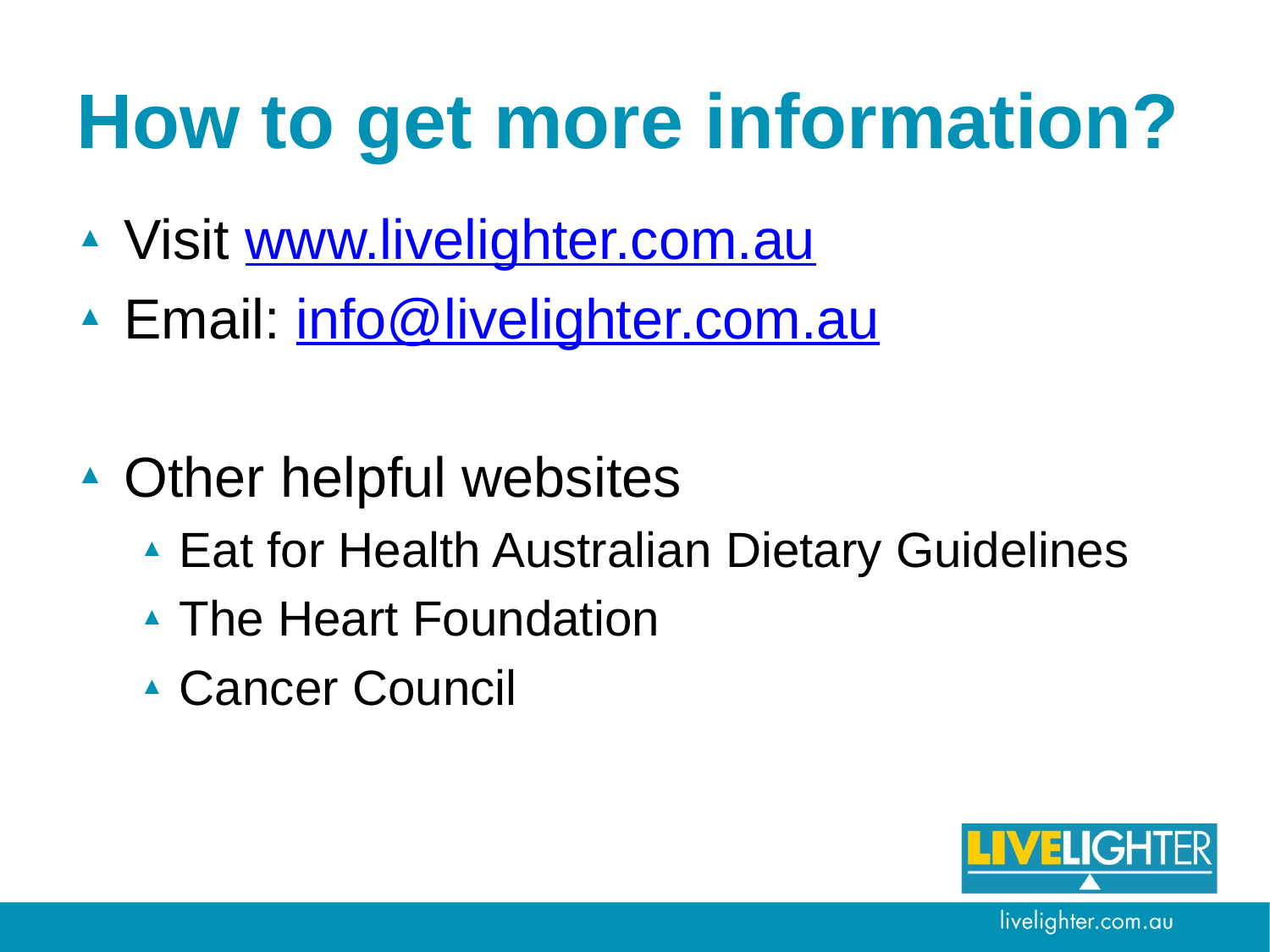

# How to get more information?
Visit www.livelighter.com.au
Email: info@livelighter.com.au

Other helpful websites
Eat for Health Australian Dietary Guidelines
The Heart Foundation
Cancer Council